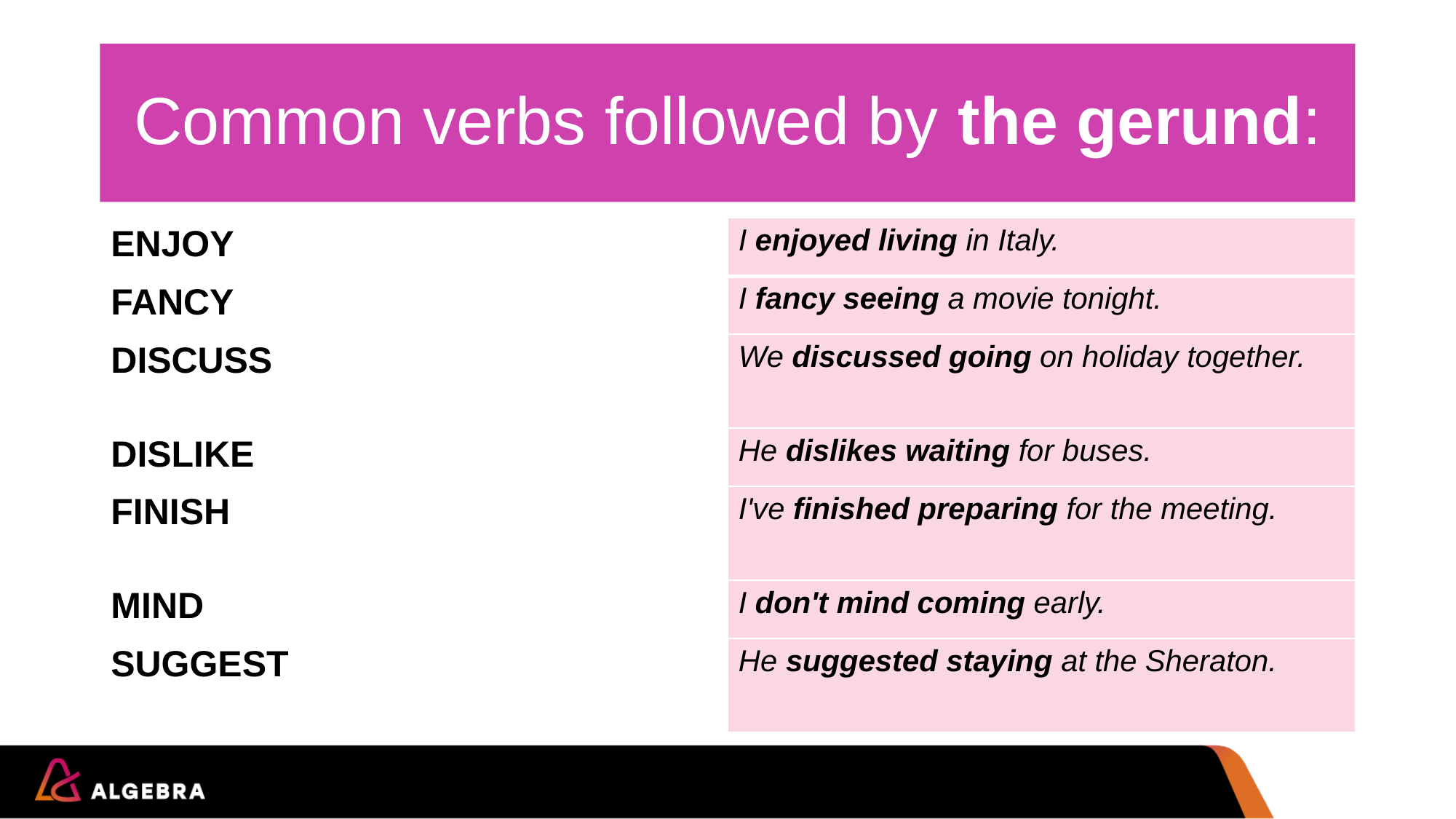

# Common verbs followed by the gerund:
| ENJOY | I enjoyed living in Italy. |
| --- | --- |
| FANCY | I fancy seeing a movie tonight. |
| DISCUSS | We discussed going on holiday together. |
| DISLIKE | He dislikes waiting for buses. |
| FINISH | I've finished preparing for the meeting. |
| MIND | I don't mind coming early. |
| SUGGEST | He suggested staying at the Sheraton. |